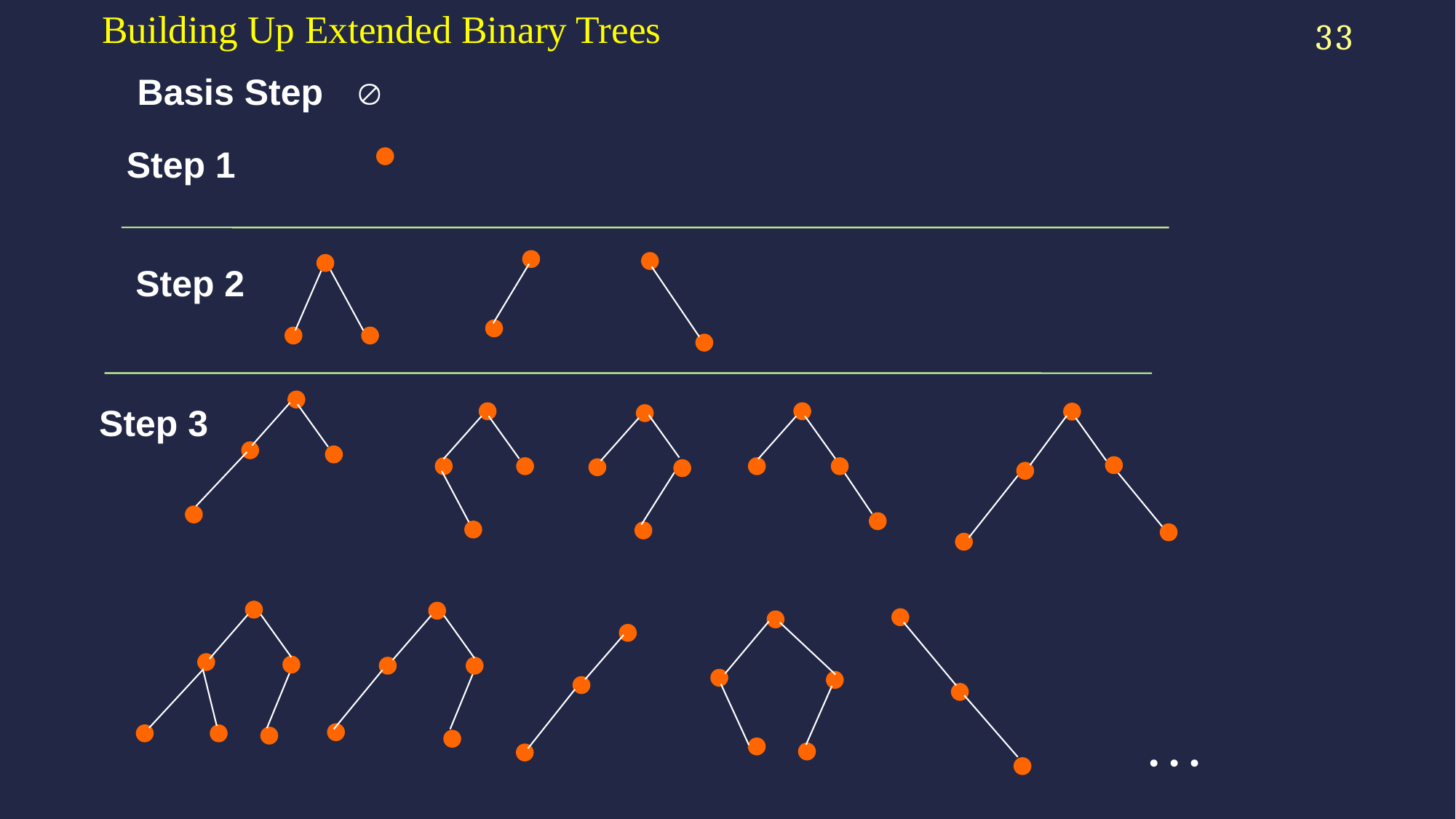

# Building Up Extended Binary Trees
33
Basis Step 	∅
Step 1

Step 2

Step 3

…